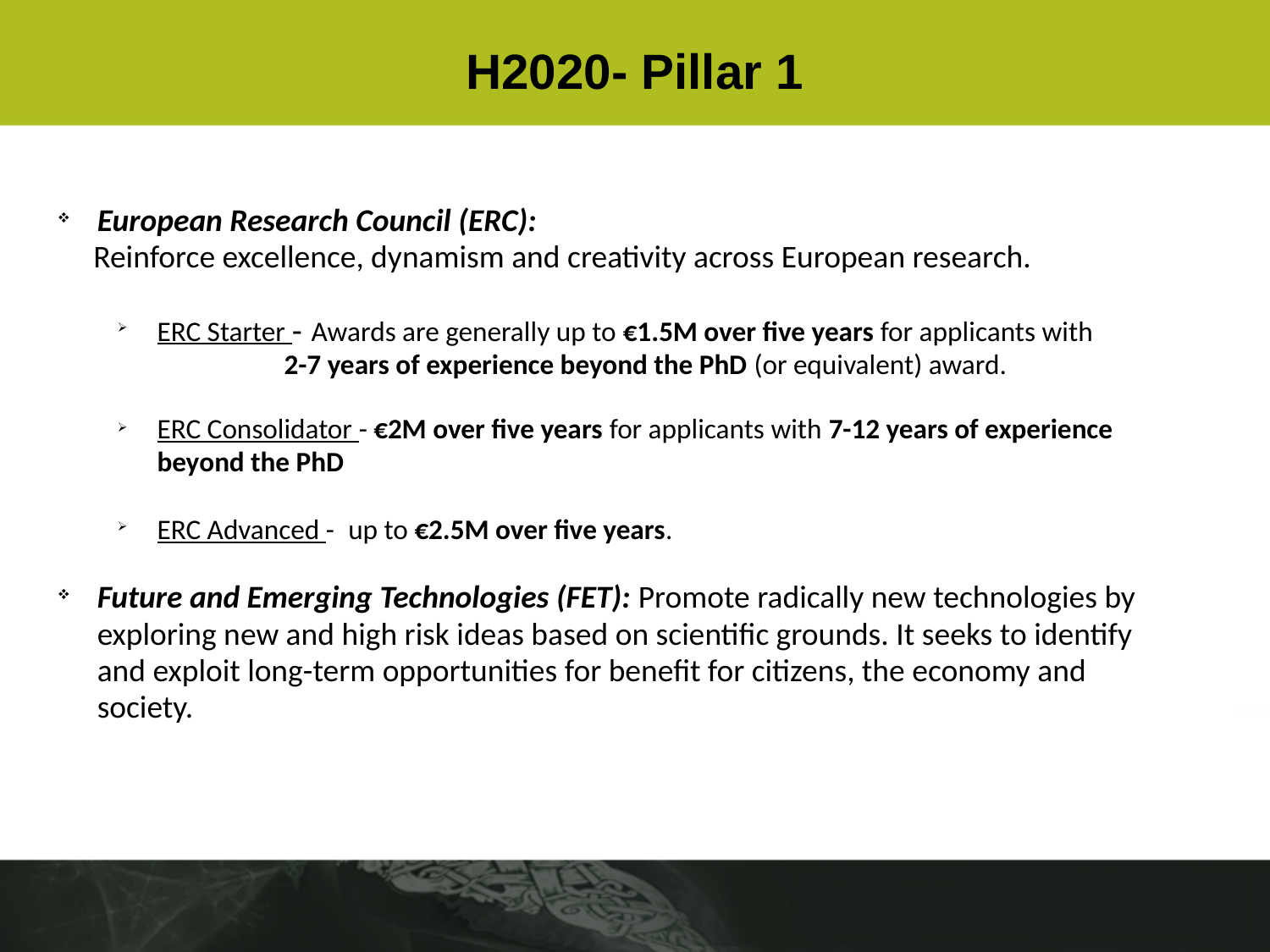

# H2020- Pillar 1
European Research Council (ERC):
     Reinforce excellence, dynamism and creativity across European research.

ERC Starter - Awards are generally up to €1.5M over five years for applicants with 	2-7 years of experience beyond the PhD (or equivalent) award.

ERC Consolidator - €2M over five years for applicants with 7-12 years of experience beyond the PhD

ERC Advanced -  up to €2.5M over five years.

Future and Emerging Technologies (FET): Promote radically new technologies by exploring new and high risk ideas based on scientific grounds. It seeks to identify and exploit long-term opportunities for benefit for citizens, the economy and society.